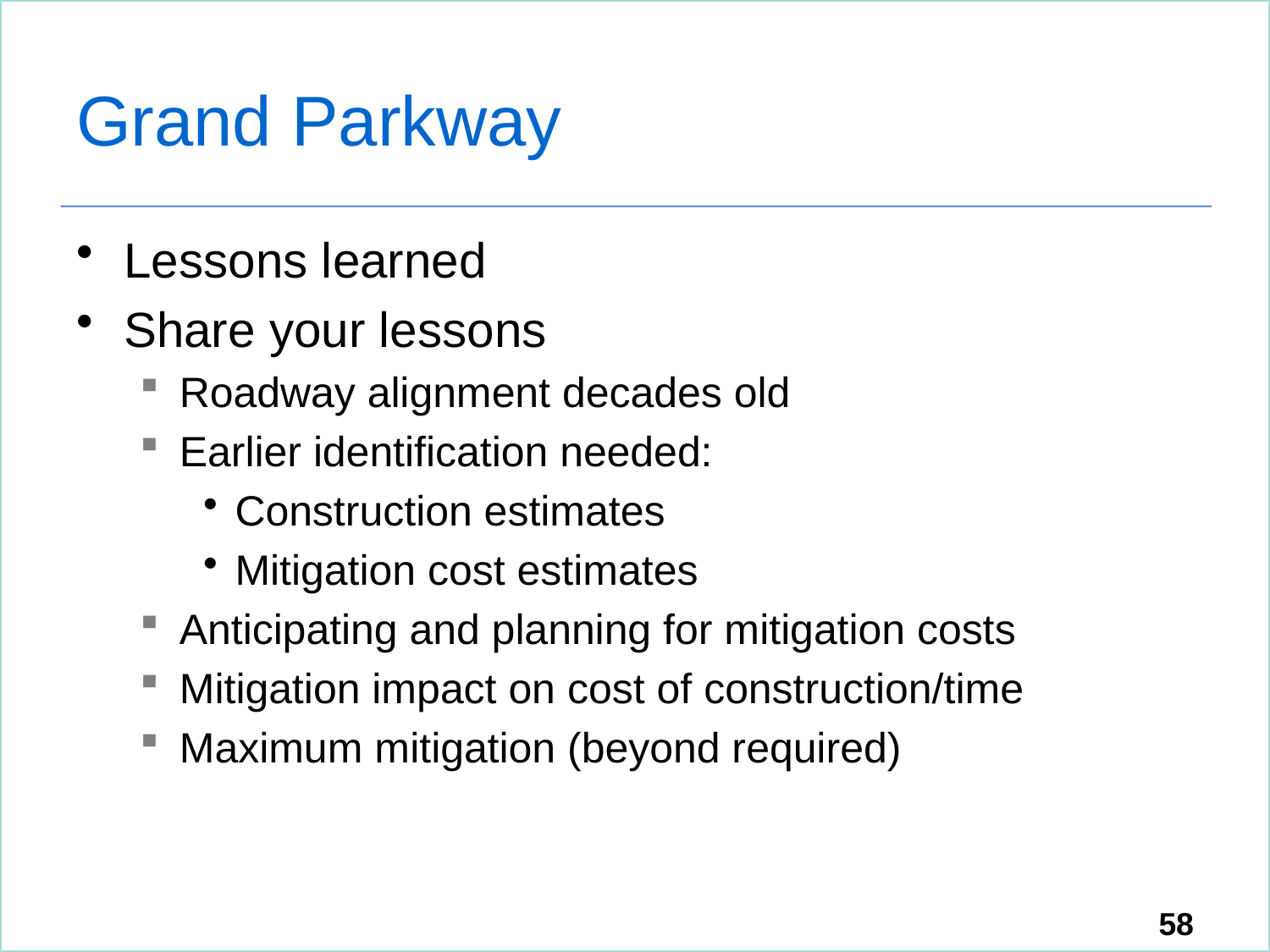

# Grand Parkway
Lessons learned
Share your lessons
Roadway alignment decades old
Earlier identification needed:
Construction estimates
Mitigation cost estimates
Anticipating and planning for mitigation costs
Mitigation impact on cost of construction/time
Maximum mitigation (beyond required)
58